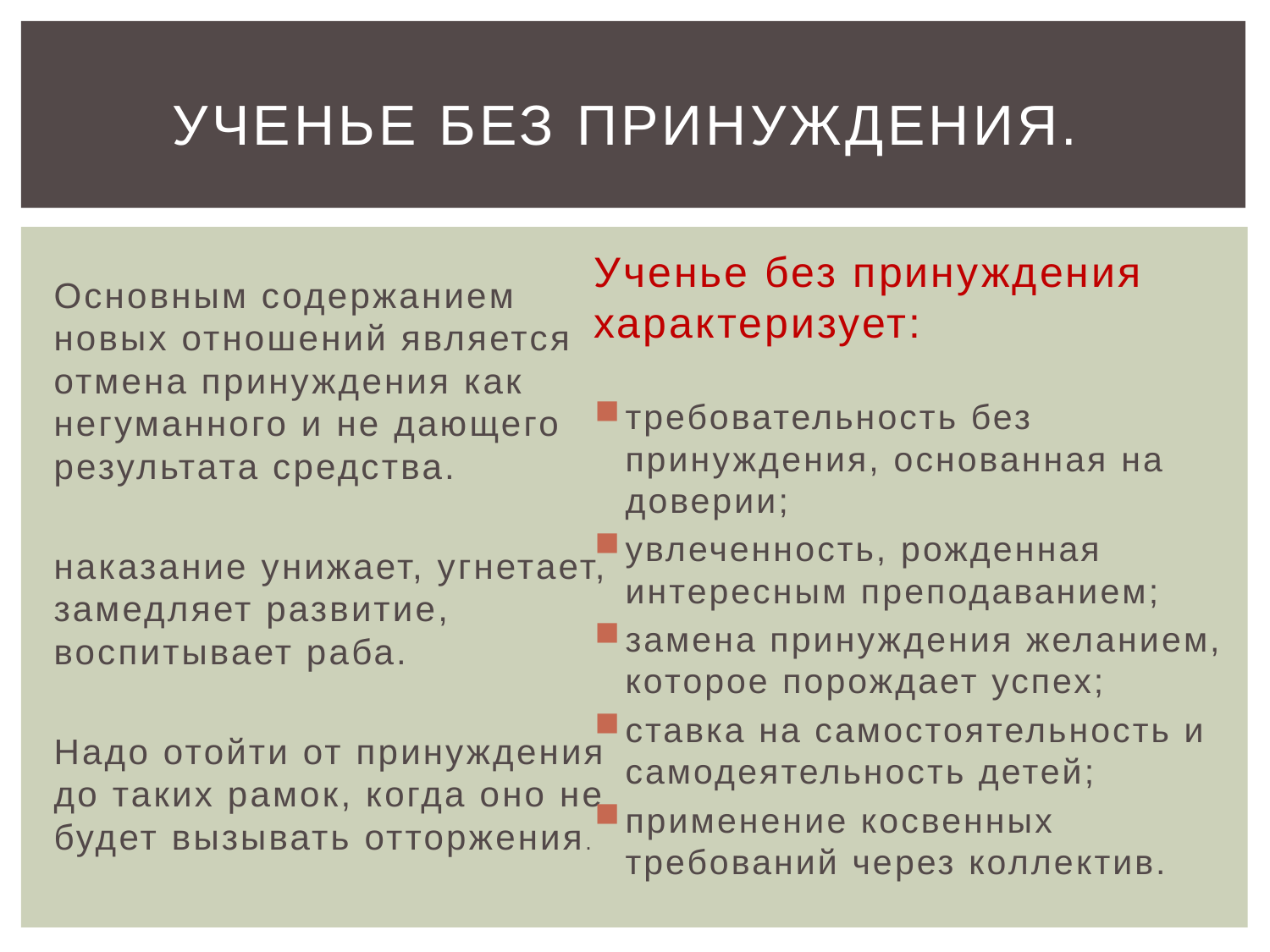

# Ученье без принуждения.
Ученье без принуждения       характеризует:

требовательность без принуждения, основанная на доверии;
увлеченность, рожденная интересным преподаванием;
замена принуждения желанием, которое порождает успех;
ставка на самостоятельность и самодеятельность детей;
применение косвенных требований через коллектив.
Основным содержанием новых отношений является отмена принуждения как негуманного и не дающего результата средства.

наказание унижает, угнетает, замедляет развитие, воспитывает раба.

Надо отойти от принуждения до таких рамок, когда оно не будет вызывать отторжения.